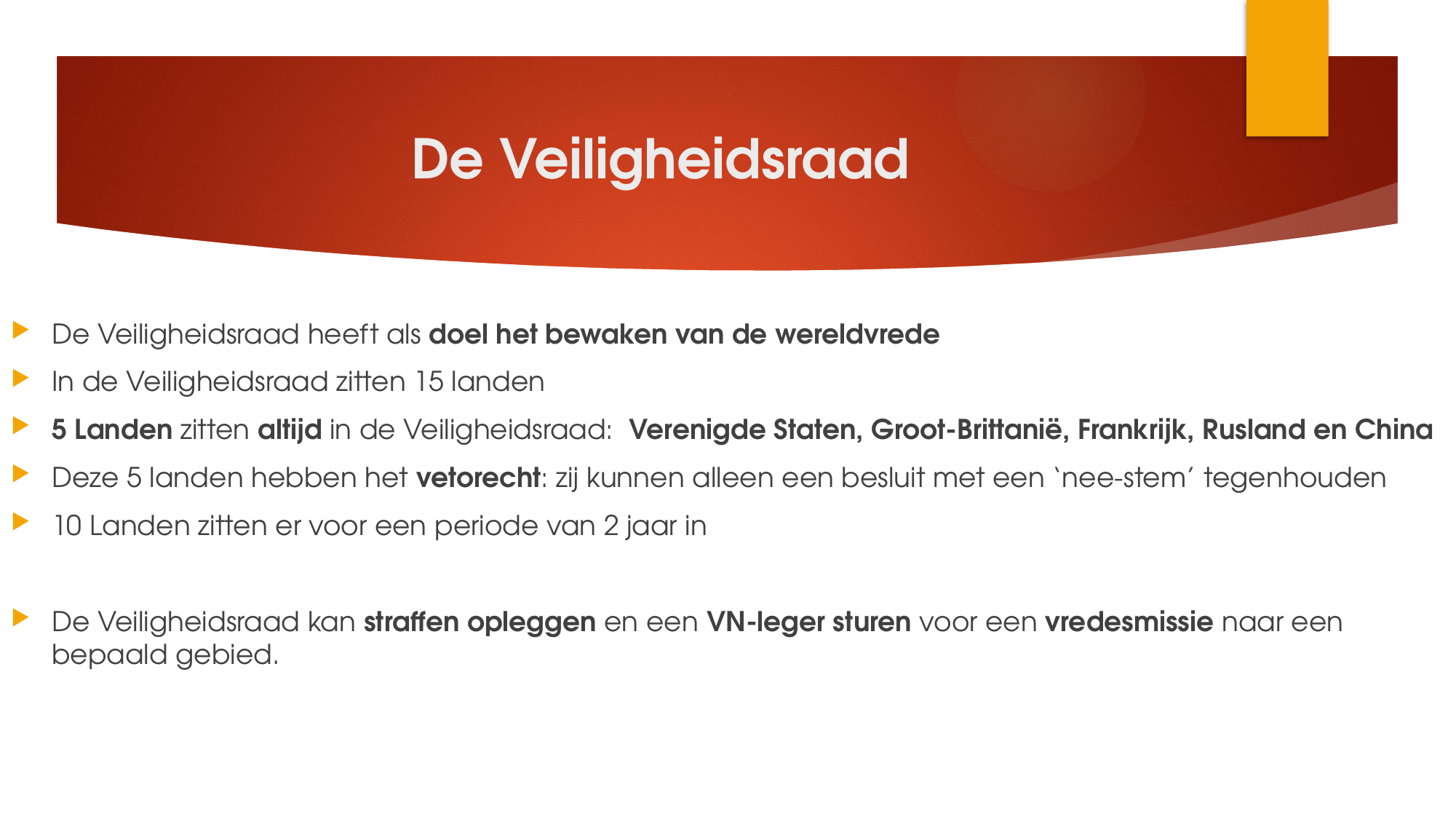

# De Veiligheidsraad
De Veiligheidsraad heeft als doel het bewaken van de wereldvrede
In de Veiligheidsraad zitten 15 landen
5 Landen zitten altijd in de Veiligheidsraad:  Verenigde Staten, Groot-Brittanië, Frankrijk, Rusland en China
Deze 5 landen hebben het vetorecht: zij kunnen alleen een besluit met een ‘nee-stem’ tegenhouden
10 Landen zitten er voor een periode van 2 jaar in

De Veiligheidsraad kan straffen opleggen en een VN-leger sturen voor een vredesmissie naar een bepaald gebied.